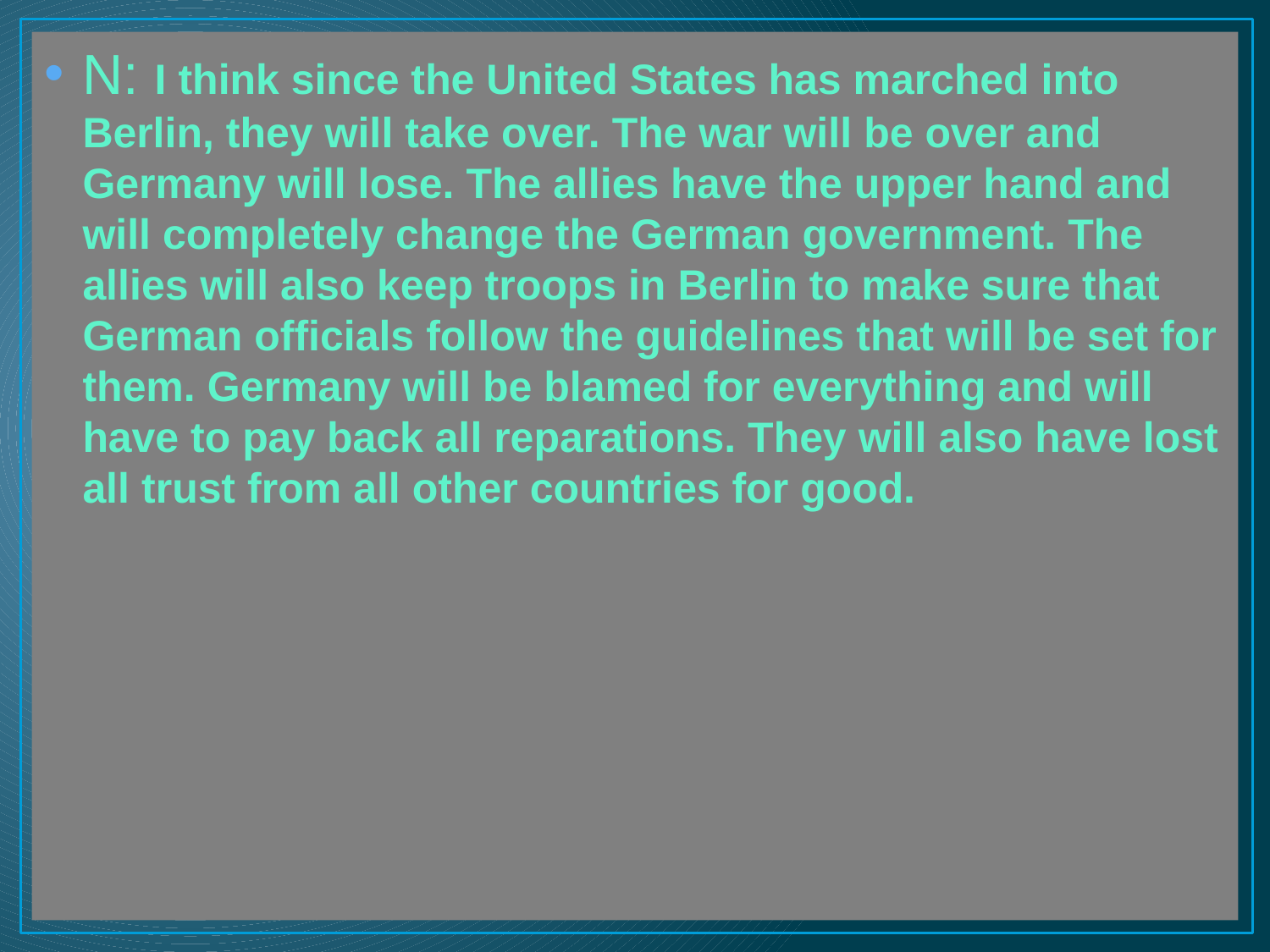

N: I think since the United States has marched into Berlin, they will take over. The war will be over and Germany will lose. The allies have the upper hand and will completely change the German government. The allies will also keep troops in Berlin to make sure that German officials follow the guidelines that will be set for them. Germany will be blamed for everything and will have to pay back all reparations. They will also have lost all trust from all other countries for good.